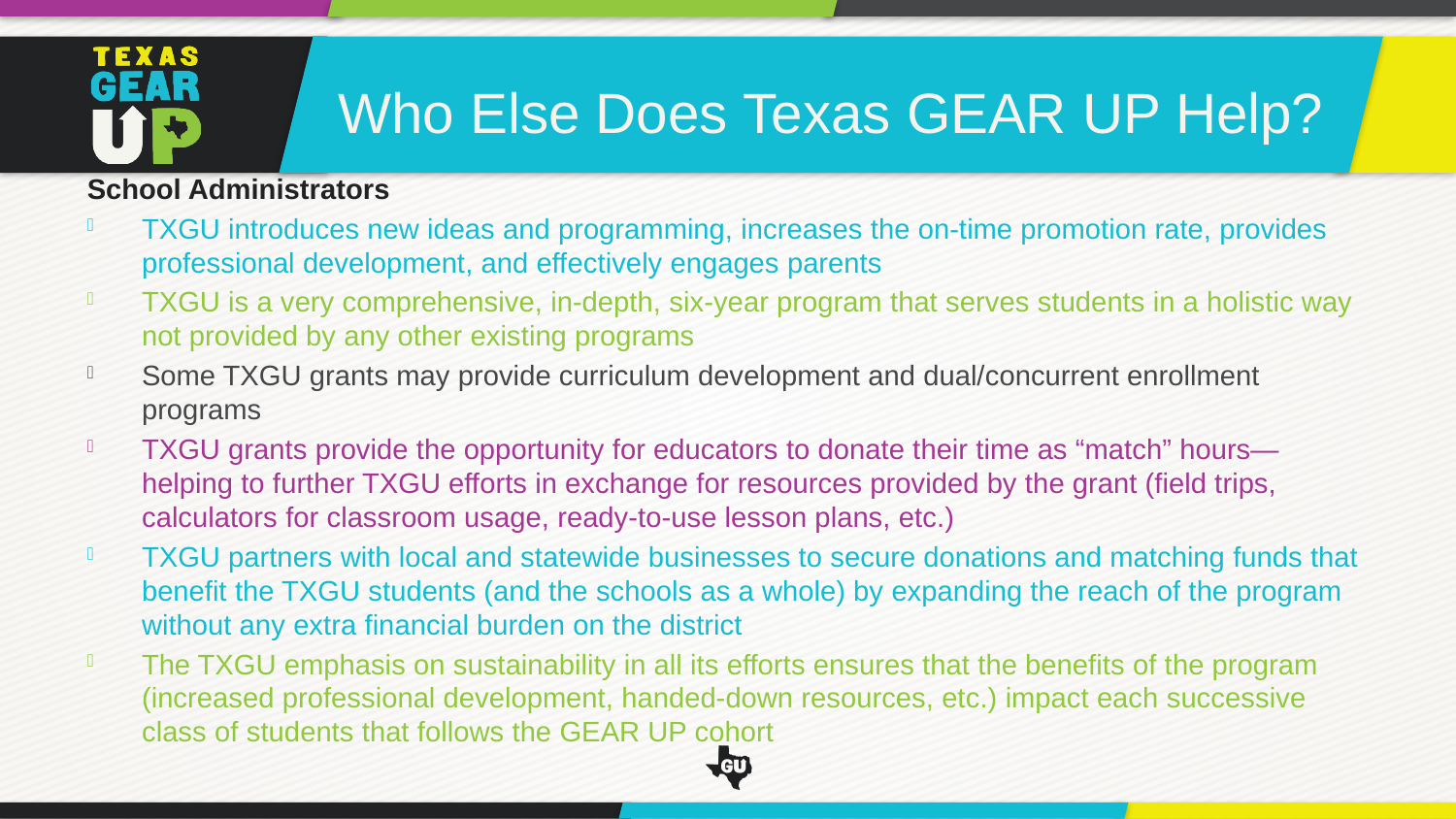

Who Else Does Texas GEAR UP Help?
School Administrators
TXGU introduces new ideas and programming, increases the on-time promotion rate, provides professional development, and effectively engages parents
TXGU is a very comprehensive, in-depth, six-year program that serves students in a holistic way not provided by any other existing programs
Some TXGU grants may provide curriculum development and dual/concurrent enrollment programs
TXGU grants provide the opportunity for educators to donate their time as “match” hours—helping to further TXGU efforts in exchange for resources provided by the grant (field trips, calculators for classroom usage, ready-to-use lesson plans, etc.)
TXGU partners with local and statewide businesses to secure donations and matching funds that benefit the TXGU students (and the schools as a whole) by expanding the reach of the program without any extra financial burden on the district
The TXGU emphasis on sustainability in all its efforts ensures that the benefits of the program (increased professional development, handed-down resources, etc.) impact each successive class of students that follows the GEAR UP cohort